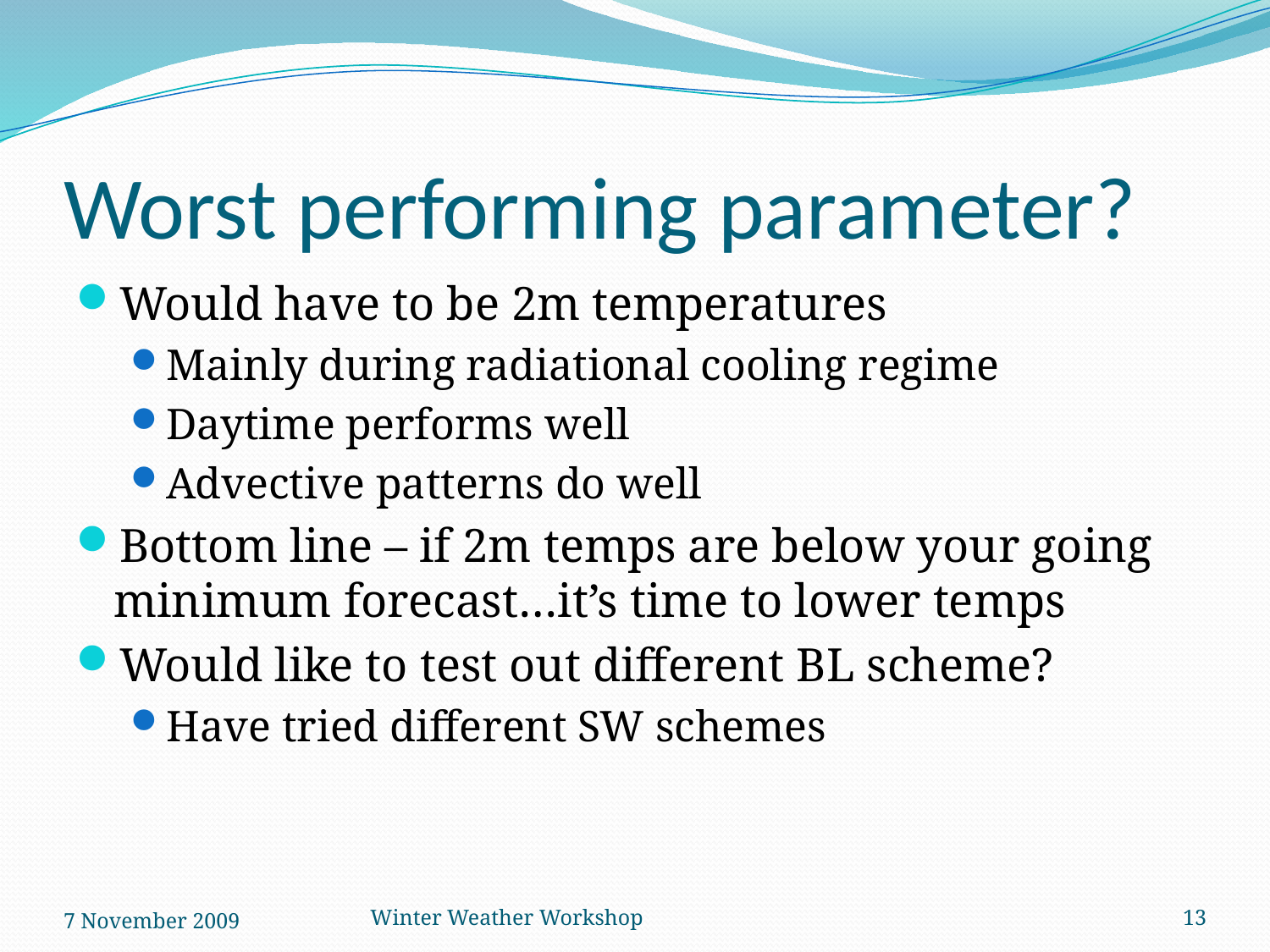

# Worst performing parameter?
Would have to be 2m temperatures
Mainly during radiational cooling regime
Daytime performs well
Advective patterns do well
Bottom line – if 2m temps are below your going minimum forecast…it’s time to lower temps
Would like to test out different BL scheme?
Have tried different SW schemes

7 November 2009
Winter Weather Workshop
13